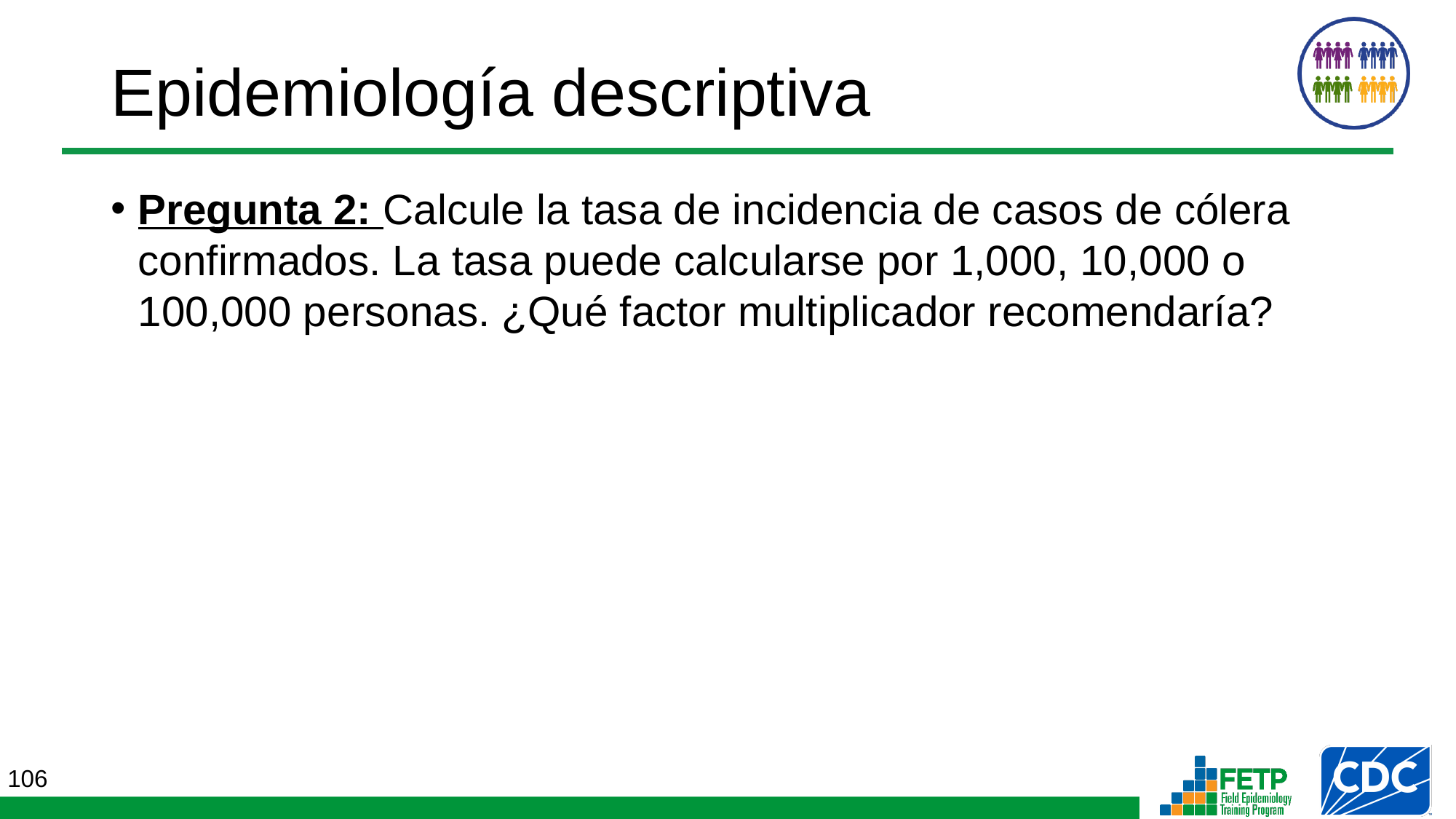

Epidemiología descriptiva
Pregunta 2: Calcule la tasa de incidencia de casos de cólera confirmados. La tasa puede calcularse por 1,000, 10,000 o 100,000 personas. ¿Qué factor multiplicador recomendaría?